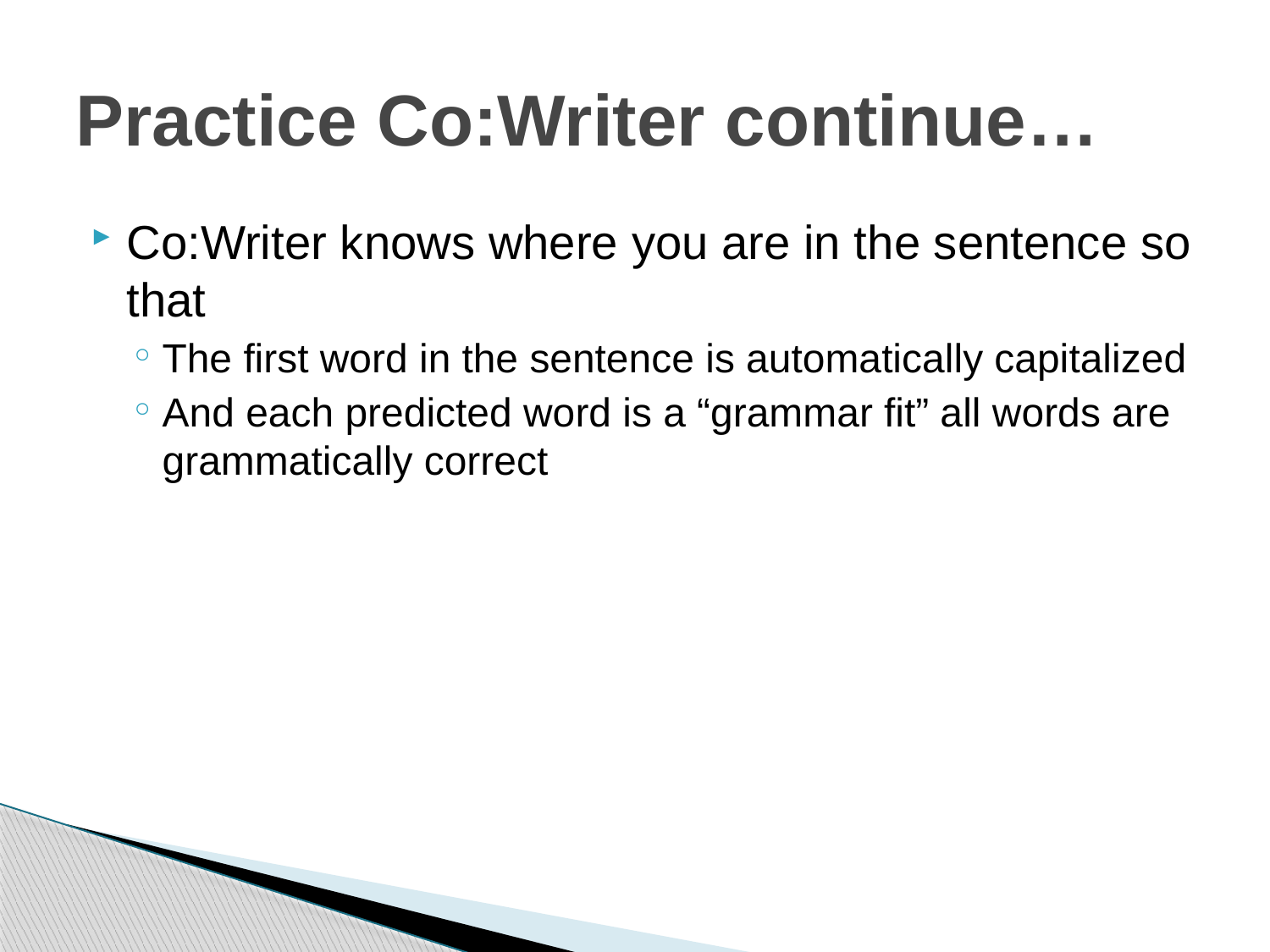

# Practice Co:Writer continue…
Co:Writer knows where you are in the sentence so that
The first word in the sentence is automatically capitalized
And each predicted word is a “grammar fit” all words are grammatically correct